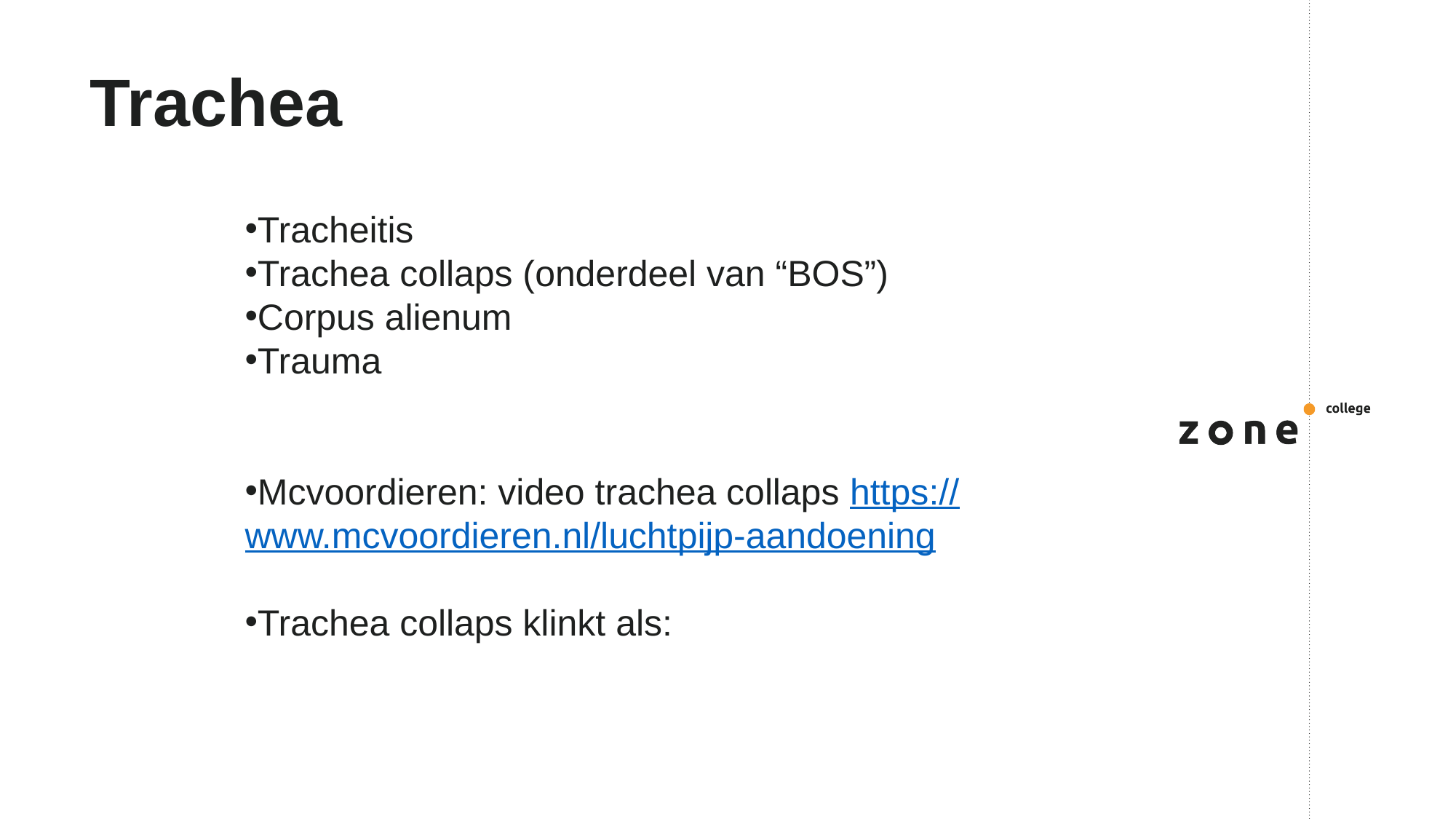

# Trachea
Tracheitis
Trachea collaps (onderdeel van “BOS”)
Corpus alienum
Trauma

Mcvoordieren: video trachea collaps https://www.mcvoordieren.nl/luchtpijp-aandoening

Trachea collaps klinkt als: